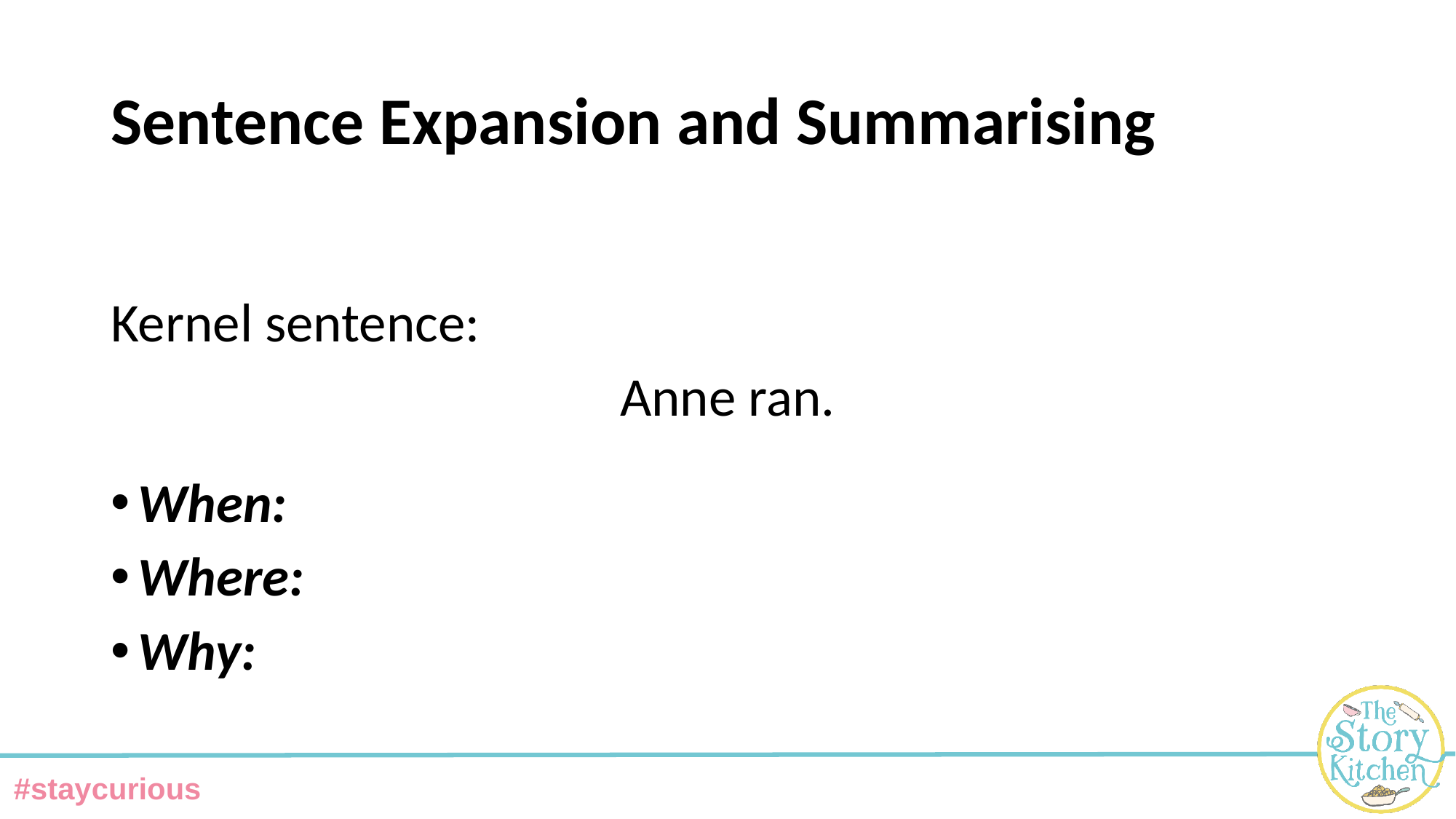

# Sentence Expansion and Summarising
Kernel sentence:
Anne ran.

When:
Where:
Why: